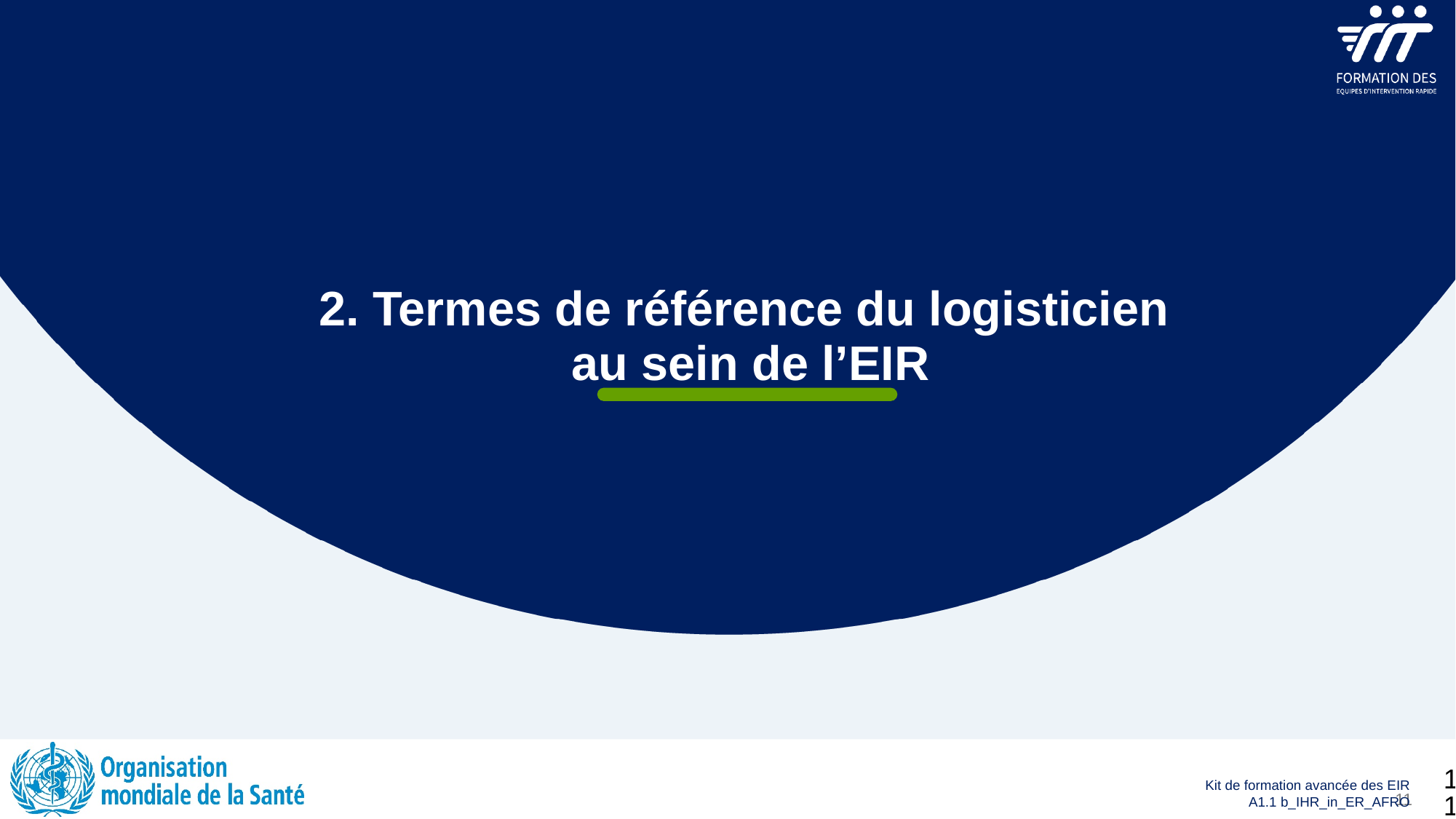

2. Termes de référence du logisticien
au sein de l’EIR

11